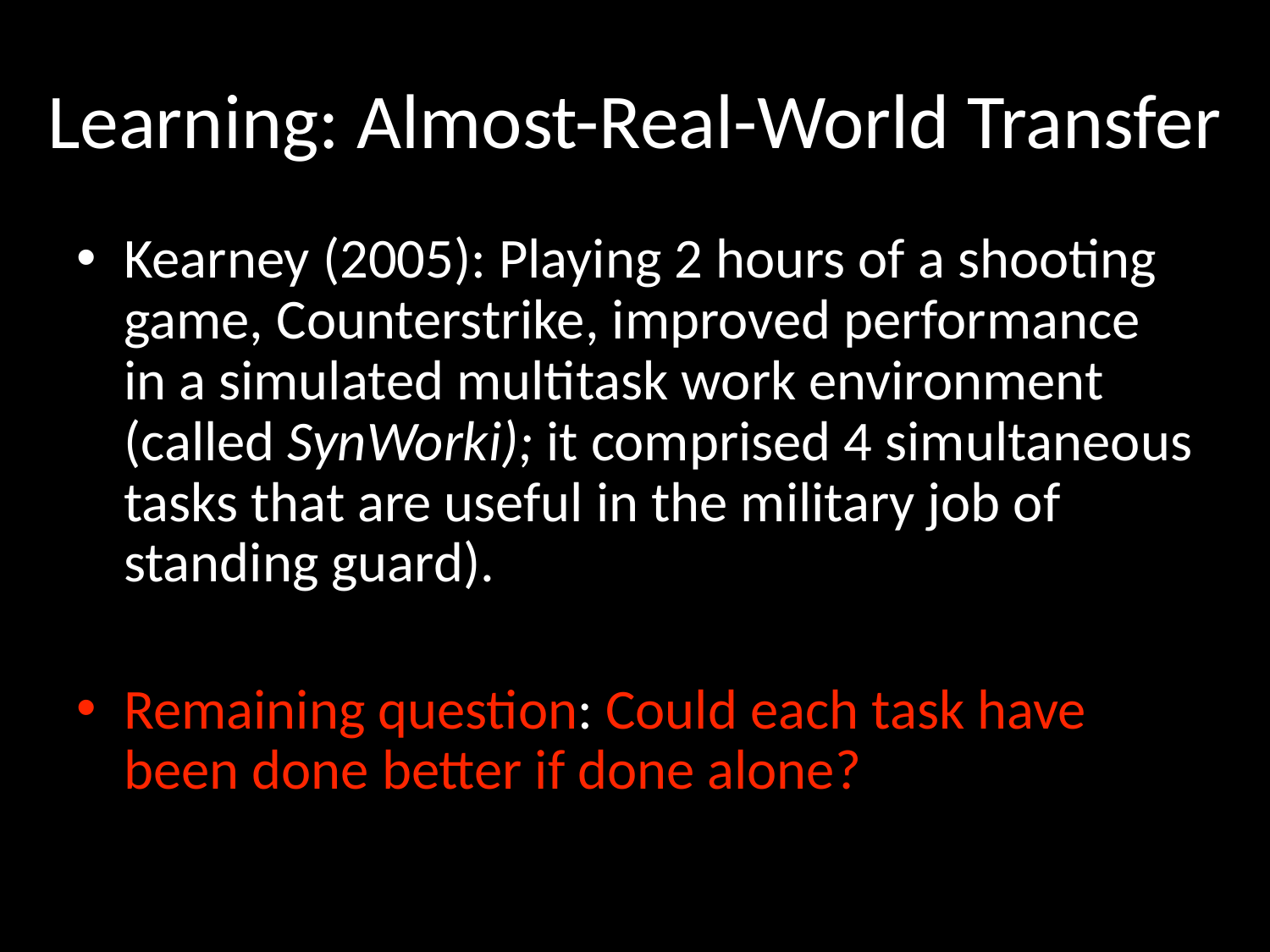

# Learning: Almost-Real-World Transfer
Kearney (2005): Playing 2 hours of a shooting game, Counterstrike, improved performance in a simulated multitask work environment (called SynWorki); it comprised 4 simultaneous tasks that are useful in the military job of standing guard).

Remaining question: Could each task have been done better if done alone?